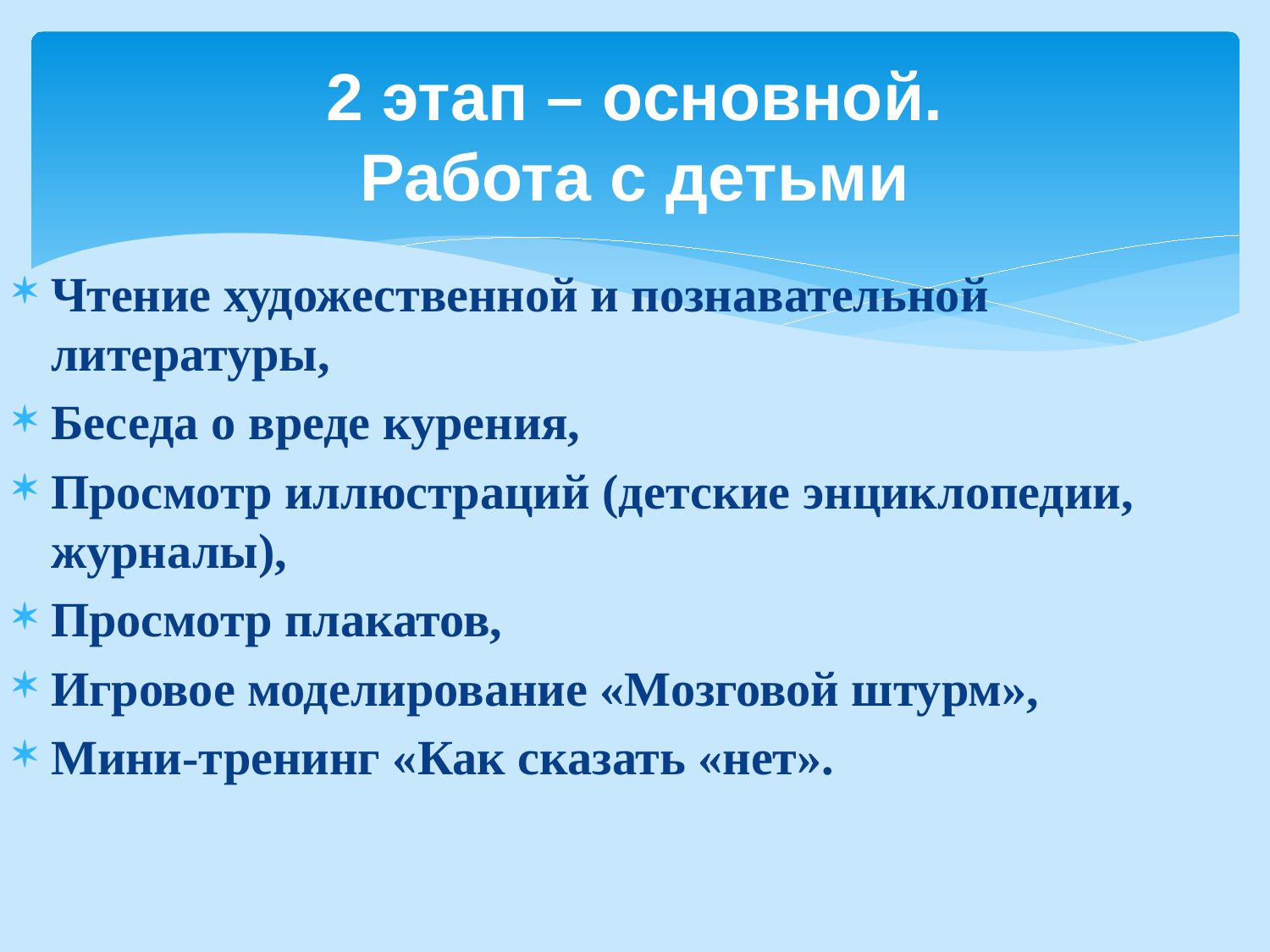

# 2 этап – основной. Работа с детьми
Чтение художественной и познавательной литературы,
Беседа о вреде курения,
Просмотр иллюстраций (детские энциклопедии, журналы),
Просмотр плакатов,
Игровое моделирование «Мозговой штурм»,
Мини-тренинг «Как сказать «нет».